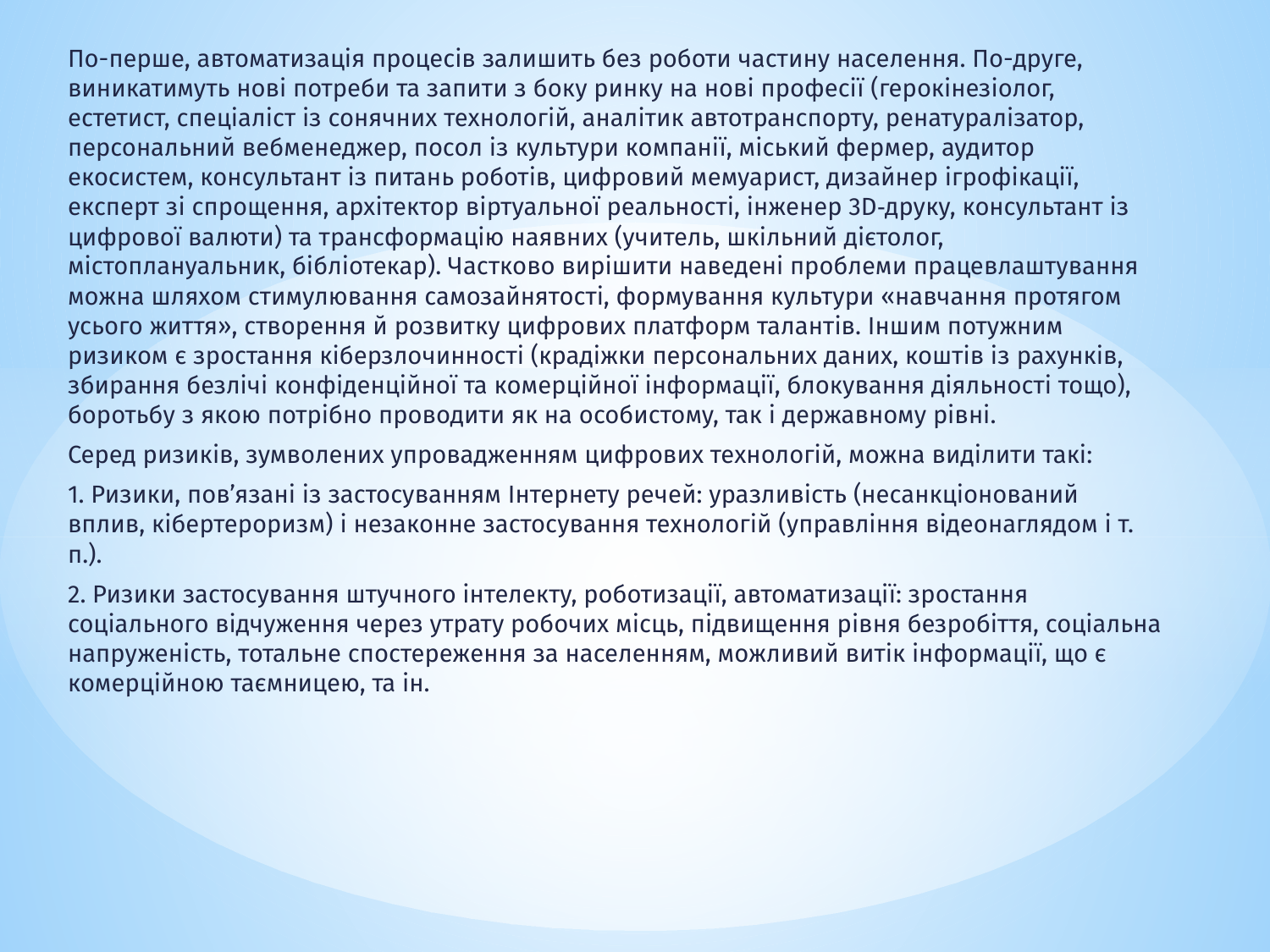

По-перше, автоматизація процесів залишить без роботи частину населення. По-друге, виникатимуть нові потреби та запити з боку ринку на нові професії (герокінезіолог, естетист, спеціаліст із сонячних технологій, аналітик автотранспорту, ренатуралізатор, персональний вебменеджер, посол із культури компанії, міський фермер, аудитор екосистем, консультант із питань роботів, цифровий мемуарист, дизайнер ігрофікації, експерт зі спрощення, архітектор віртуальної реальності, інженер 3D‑друку, консультант із цифрової валюти) та трансформацію наявних (учитель, шкільний дієтолог, містоплануальник, бібліотекар). Частково вирішити наведені проблеми працевлаштування можна шляхом стимулювання самозайнятості, формування культури «навчання протягом усього життя», створення й розвитку цифрових платформ талантів. Іншим потужним ризиком є зростання кіберзлочинності (крадіжки персональних даних, коштів із рахунків, збирання безлічі конфіденційної та комерційної інформації, блокування діяльності тощо), боротьбу з якою потрібно проводити як на особистому, так і державному рівні.
Серед ризиків, зумволених упровадженням цифрових технологій, можна виділити такі:
1. Ризики, пов’язані із застосуванням Інтернету речей: уразливість (несанкціонований вплив, кібертероризм) і незаконне застосування технологій (управління відеонаглядом і т. п.).
2. Ризики застосування штучного інтелекту, роботизації, автоматизації: зростання соціального відчуження через утрату робочих місць, підвищення рівня безробіття, соціальна напруженість, тотальне спостереження за населенням, можливий витік інформації, що є комерційною таємницею, та ін.